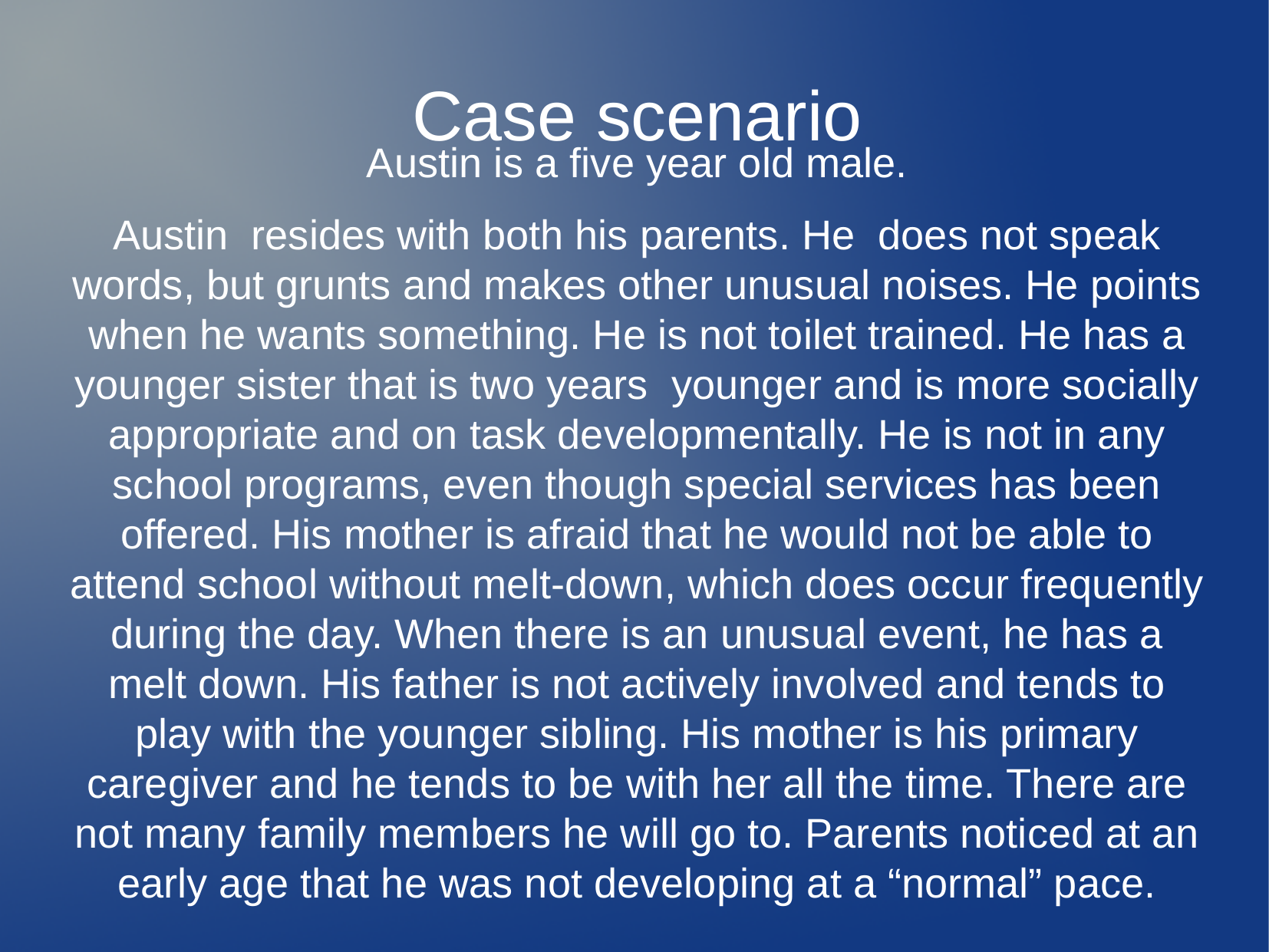

Case scenario
Austin is a five year old male.
Austin  resides with both his parents. He  does not speak words, but grunts and makes other unusual noises. He points when he wants something. He is not toilet trained. He has a younger sister that is two years  younger and is more socially appropriate and on task developmentally. He is not in any school programs, even though special services has been offered. His mother is afraid that he would not be able to attend school without melt-down, which does occur frequently during the day. When there is an unusual event, he has a melt down. His father is not actively involved and tends to play with the younger sibling. His mother is his primary caregiver and he tends to be with her all the time. There are not many family members he will go to. Parents noticed at an early age that he was not developing at a “normal” pace.